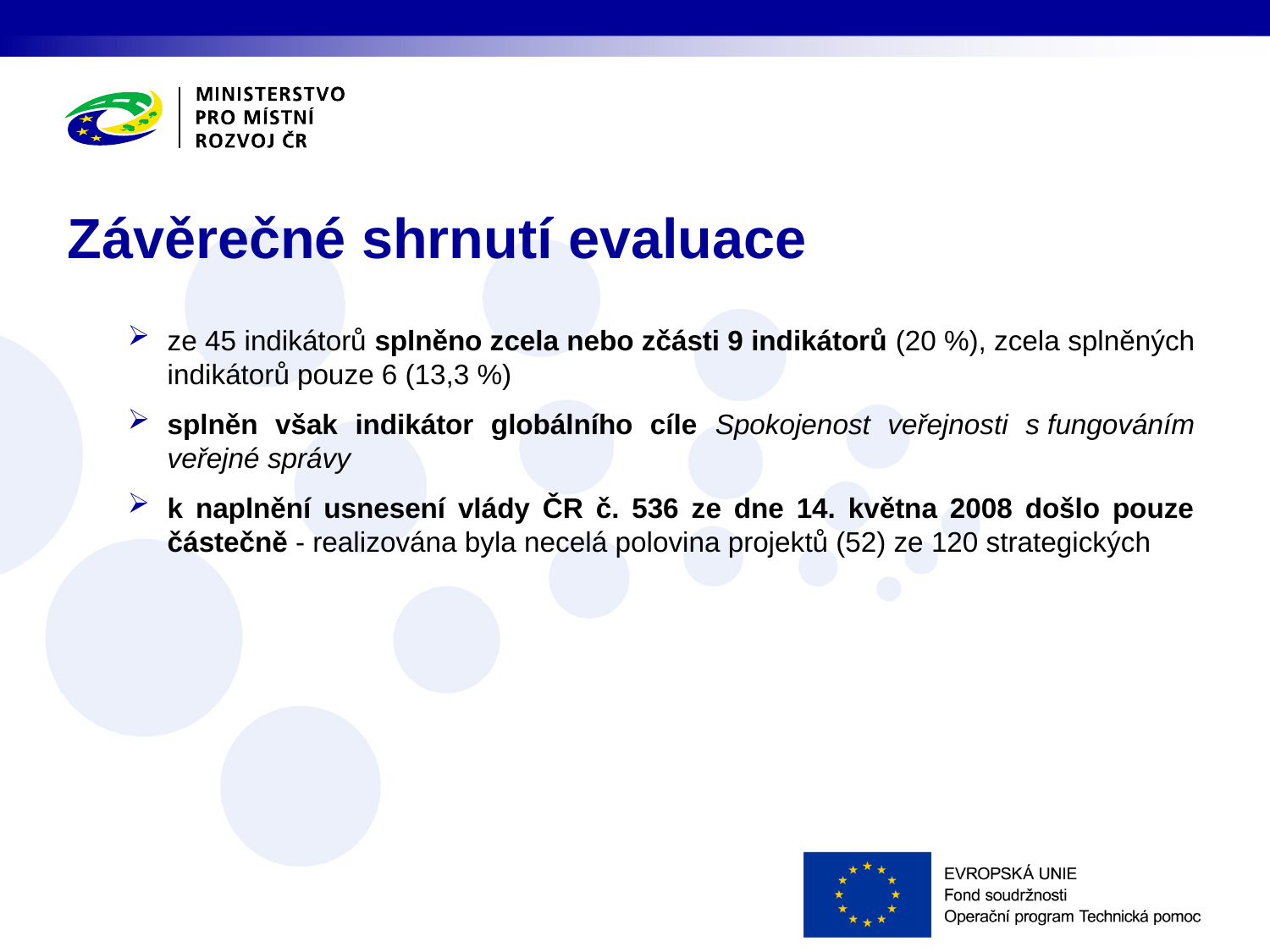

# Závěrečné shrnutí evaluace
ze 45 indikátorů splněno zcela nebo zčásti 9 indikátorů (20 %), zcela splněných indikátorů pouze 6 (13,3 %)
splněn však indikátor globálního cíle Spokojenost veřejnosti s fungováním veřejné správy
k naplnění usnesení vlády ČR č. 536 ze dne 14. května 2008 došlo pouze částečně - realizována byla necelá polovina projektů (52) ze 120 strategických